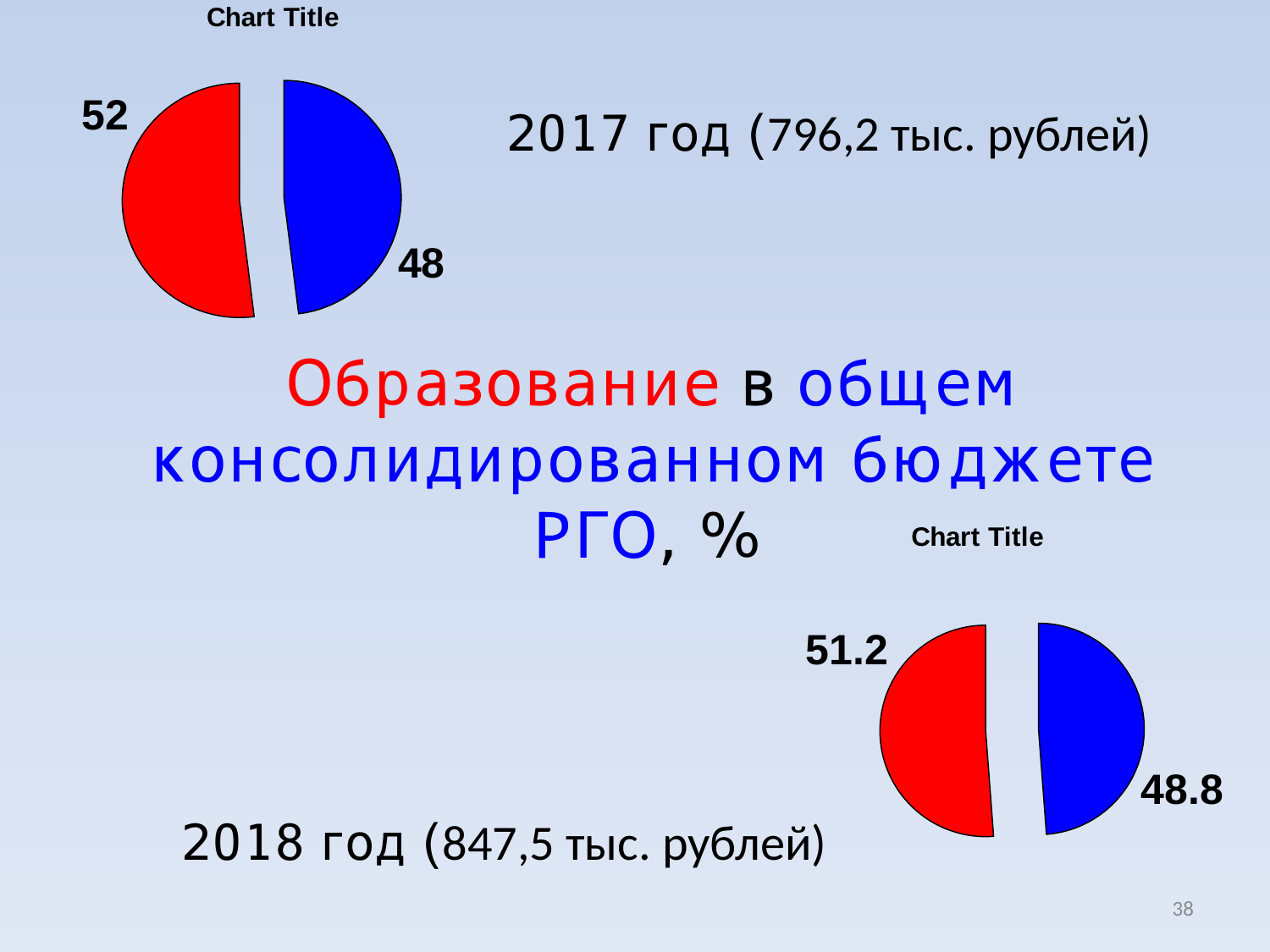

### Chart:

| Category |  |
|---|---|
| ВЕСЬ БЮДЖЕТ | 48.0 |
| ОБРАЗОВАНИЕ | 52.0 |
2017 год (796,2 тыс. рублей)

Образование в общем консолидированном бюджете РГО, %

### Chart:

| Category |  |
|---|---|
| ВЕСЬ БЮДЖЕТ | 48.8 |
| ОБРАЗОВАНИЕ | 51.2 |
2018 год (847,5 тыс. рублей)
38